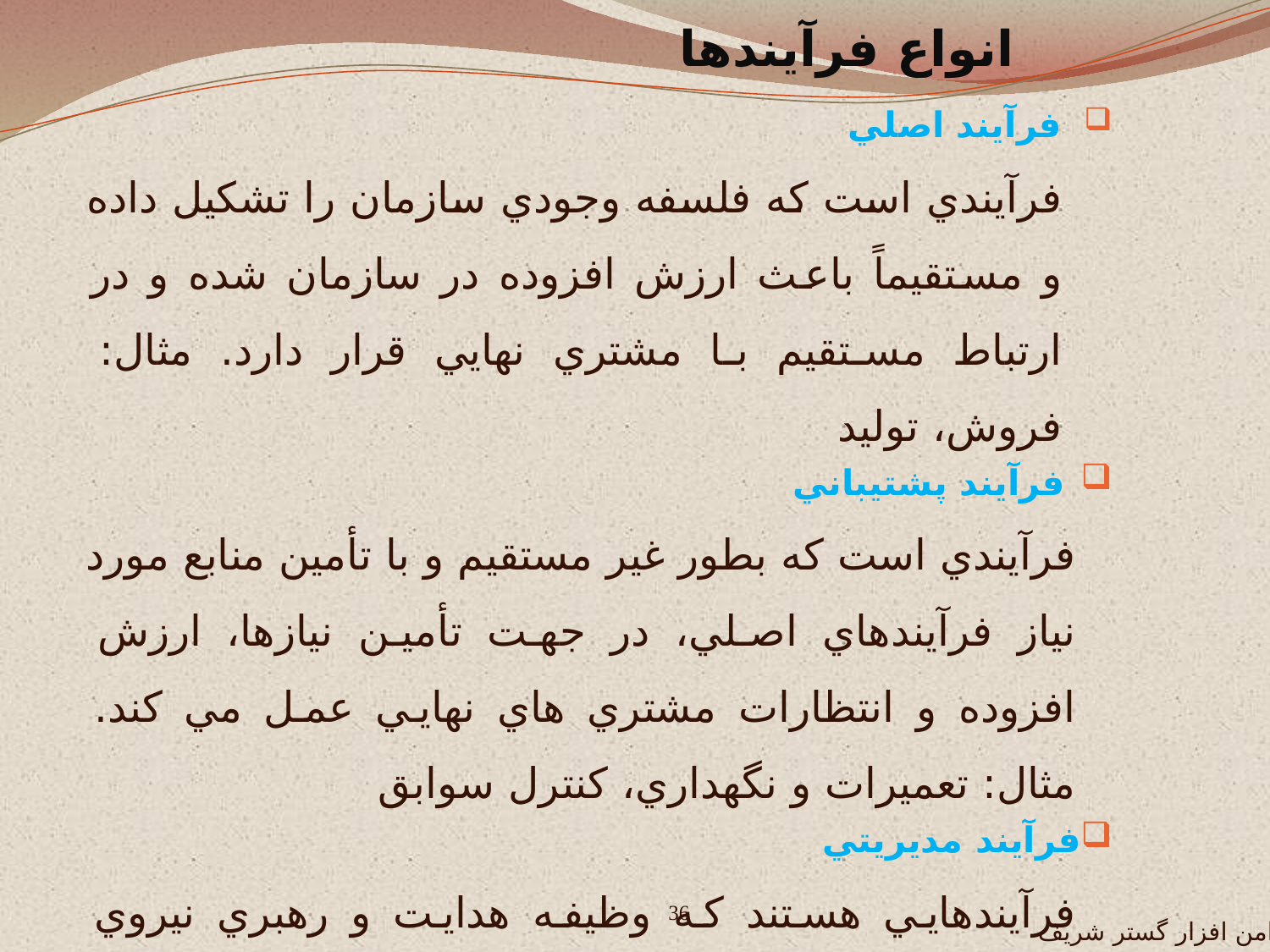

انواع فرآيندها
 فرآيند اصلي
فرآيندي است که فلسفه وجودي سازمان را تشکيل داده و مستقيماً باعث ارزش افزوده در سازمان شده و در ارتباط مستقيم با مشتري نهايي قرار دارد. مثال: فروش، توليد
فرآيند پشتيباني
فرآيندي است که بطور غير مستقيم و با تأمين منابع مورد نياز فرآيندهاي اصلي، در جهت تأمين نيازها، ارزش افزوده و انتظارات مشتري هاي نهايي عمل مي کند. مثال: تعميرات و نگهداري، کنترل سوابق
فرآيند مديريتي
فرآيندهايي هستند که وظيفه هدايت و رهبري نيروي انساني در دستيابي به اهداف سازماني را دنبال مي کنند. مثال: مميزي داخلي، بازنگري مديريت